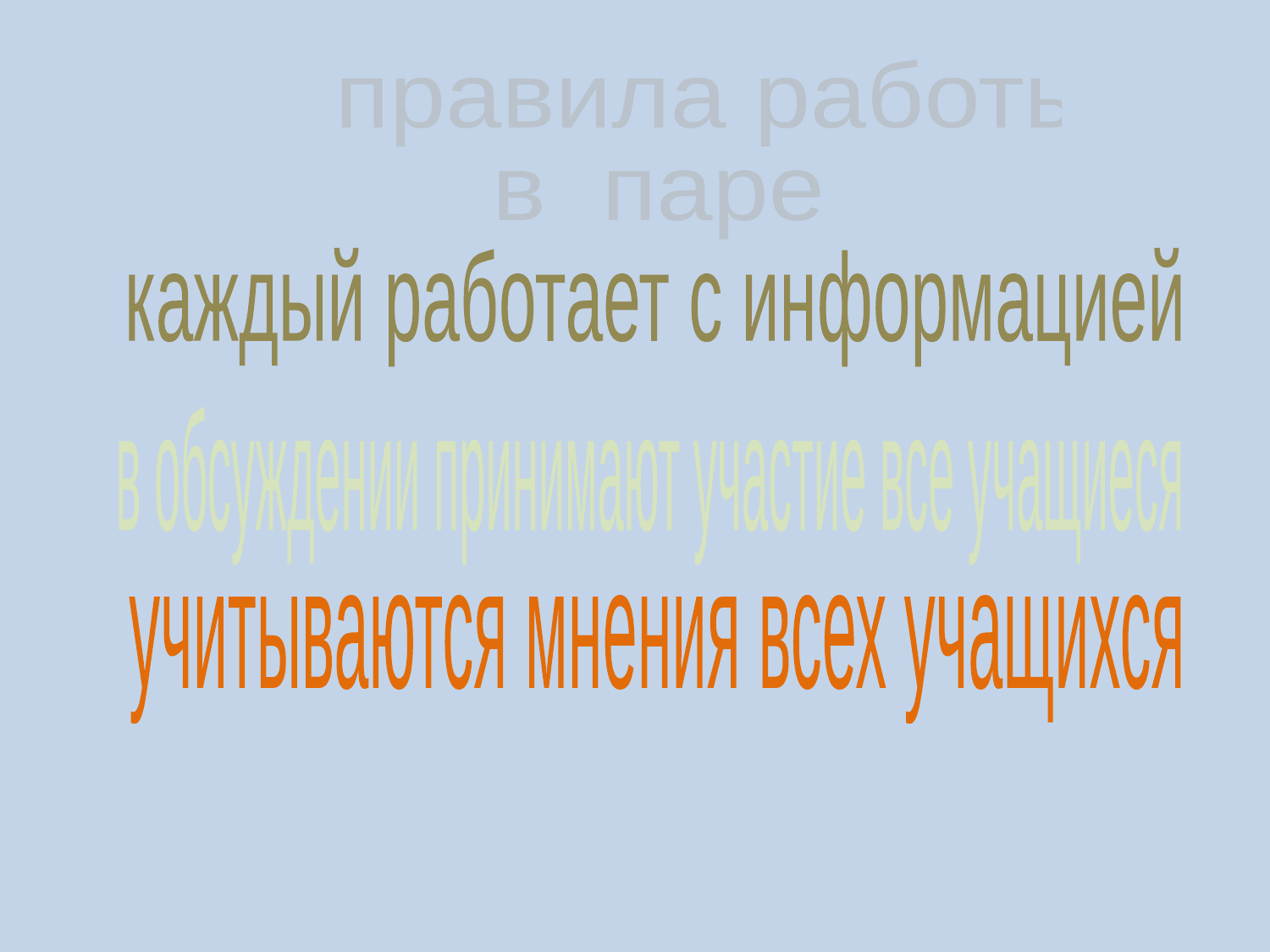

правила работы
в  паре
 каждый работает с информацией
 в обсуждении принимают участие все учащиеся
 учитываются мнения всех учащихся